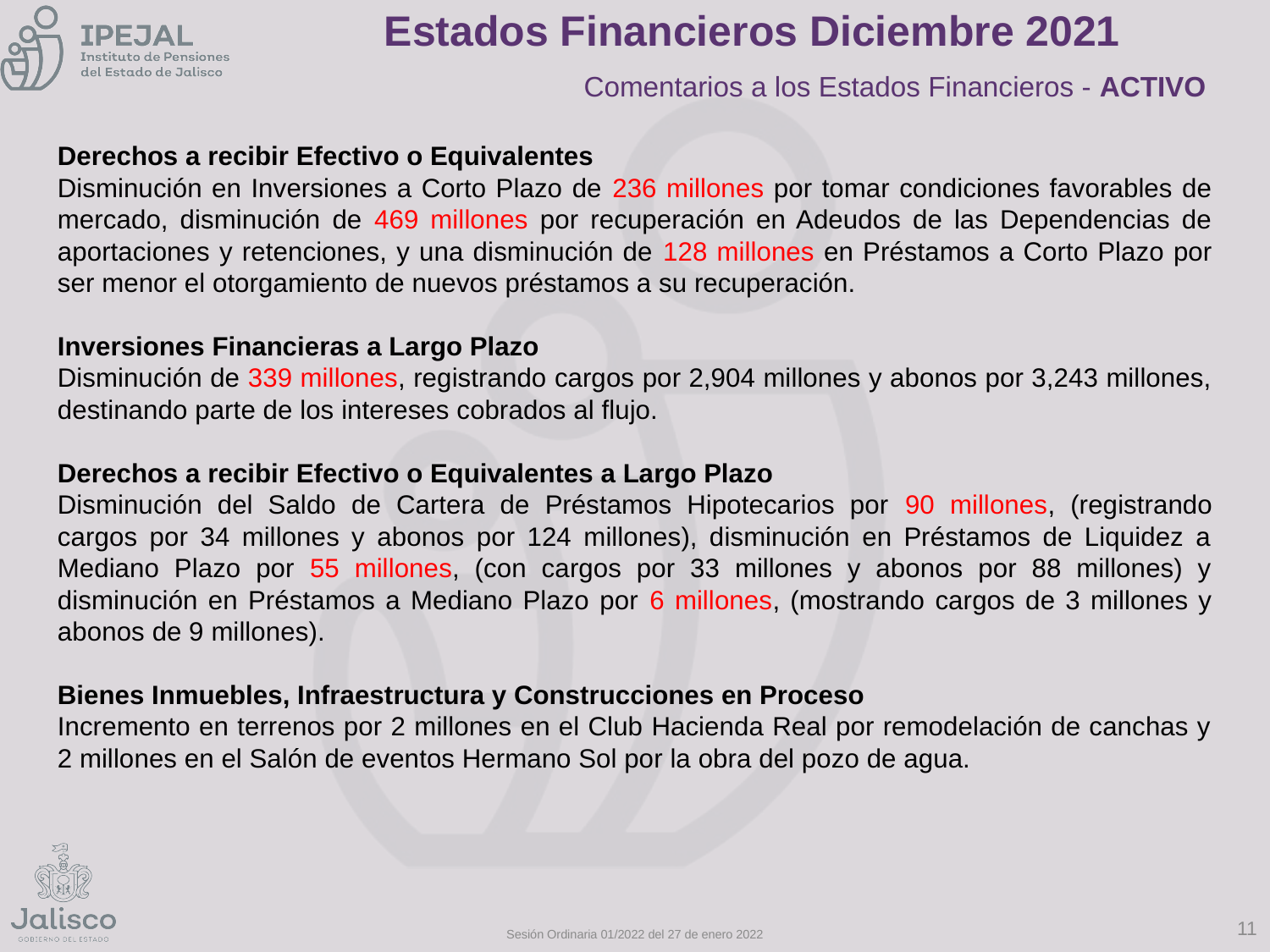

Estados Financieros Diciembre 2021
Comentarios a los Estados Financieros - ACTIVO
Derechos a recibir Efectivo o Equivalentes
Disminución en Inversiones a Corto Plazo de 236 millones por tomar condiciones favorables de mercado, disminución de 469 millones por recuperación en Adeudos de las Dependencias de aportaciones y retenciones, y una disminución de 128 millones en Préstamos a Corto Plazo por ser menor el otorgamiento de nuevos préstamos a su recuperación.

Inversiones Financieras a Largo Plazo
Disminución de 339 millones, registrando cargos por 2,904 millones y abonos por 3,243 millones, destinando parte de los intereses cobrados al flujo.

Derechos a recibir Efectivo o Equivalentes a Largo Plazo
Disminución del Saldo de Cartera de Préstamos Hipotecarios por 90 millones, (registrando cargos por 34 millones y abonos por 124 millones), disminución en Préstamos de Liquidez a Mediano Plazo por 55 millones, (con cargos por 33 millones y abonos por 88 millones) y disminución en Préstamos a Mediano Plazo por 6 millones, (mostrando cargos de 3 millones y abonos de 9 millones).

Bienes Inmuebles, Infraestructura y Construcciones en Proceso
Incremento en terrenos por 2 millones en el Club Hacienda Real por remodelación de canchas y 2 millones en el Salón de eventos Hermano Sol por la obra del pozo de agua.
11
Sesión Ordinaria 01/2022 del 27 de enero 2022